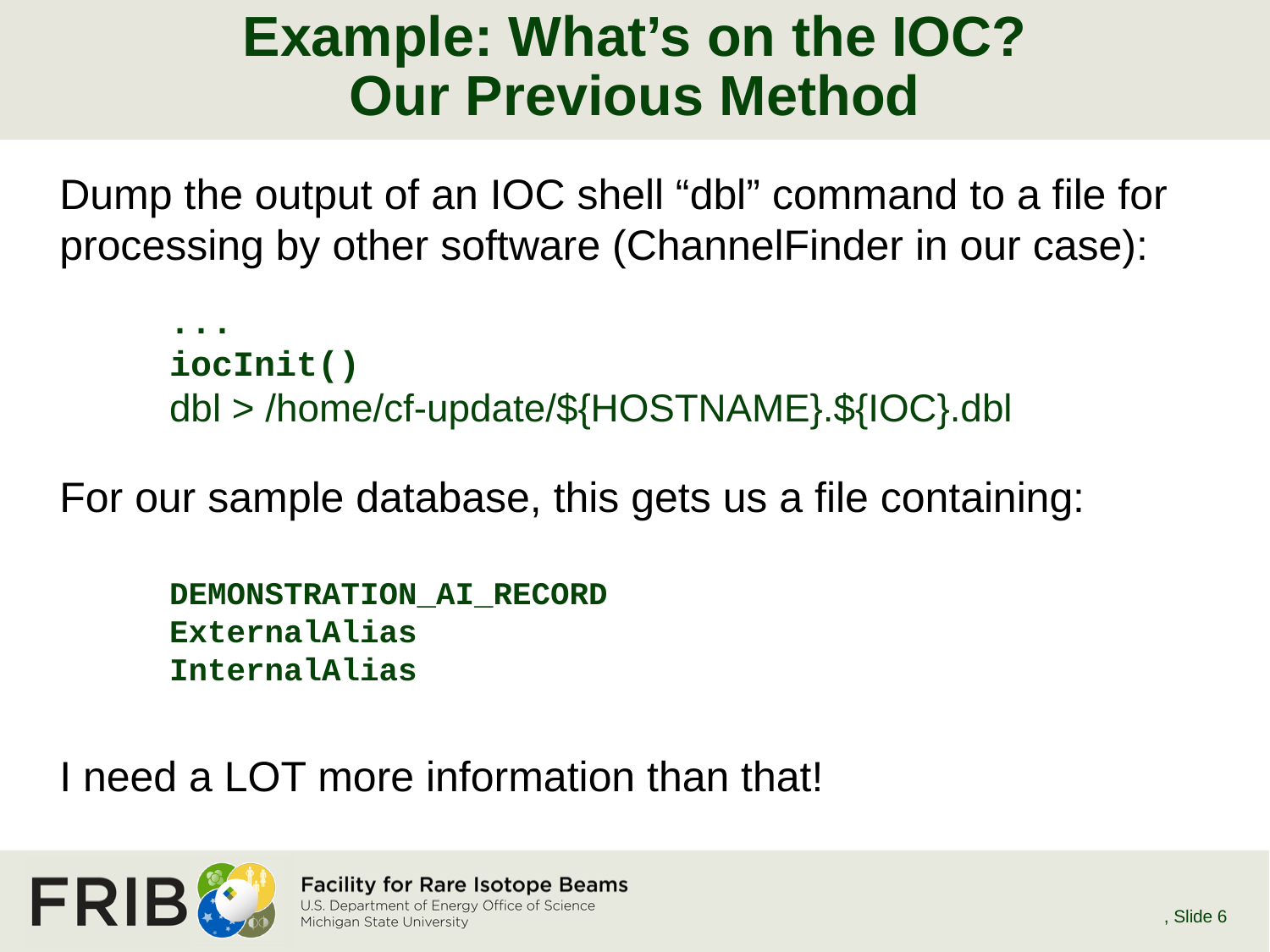

# Example: What’s on the IOC? Our Previous Method
Dump the output of an IOC shell “dbl” command to a file for processing by other software (ChannelFinder in our case):
...
iocInit()
dbl > /home/cf-update/${HOSTNAME}.${IOC}.dbl
For our sample database, this gets us a file containing:
DEMONSTRATION_AI_RECORD
ExternalAlias
InternalAlias

I need a LOT more information than that!
J. Priller, May 2015 EPICS Collaboration Meeting - infoServ
, Slide 6